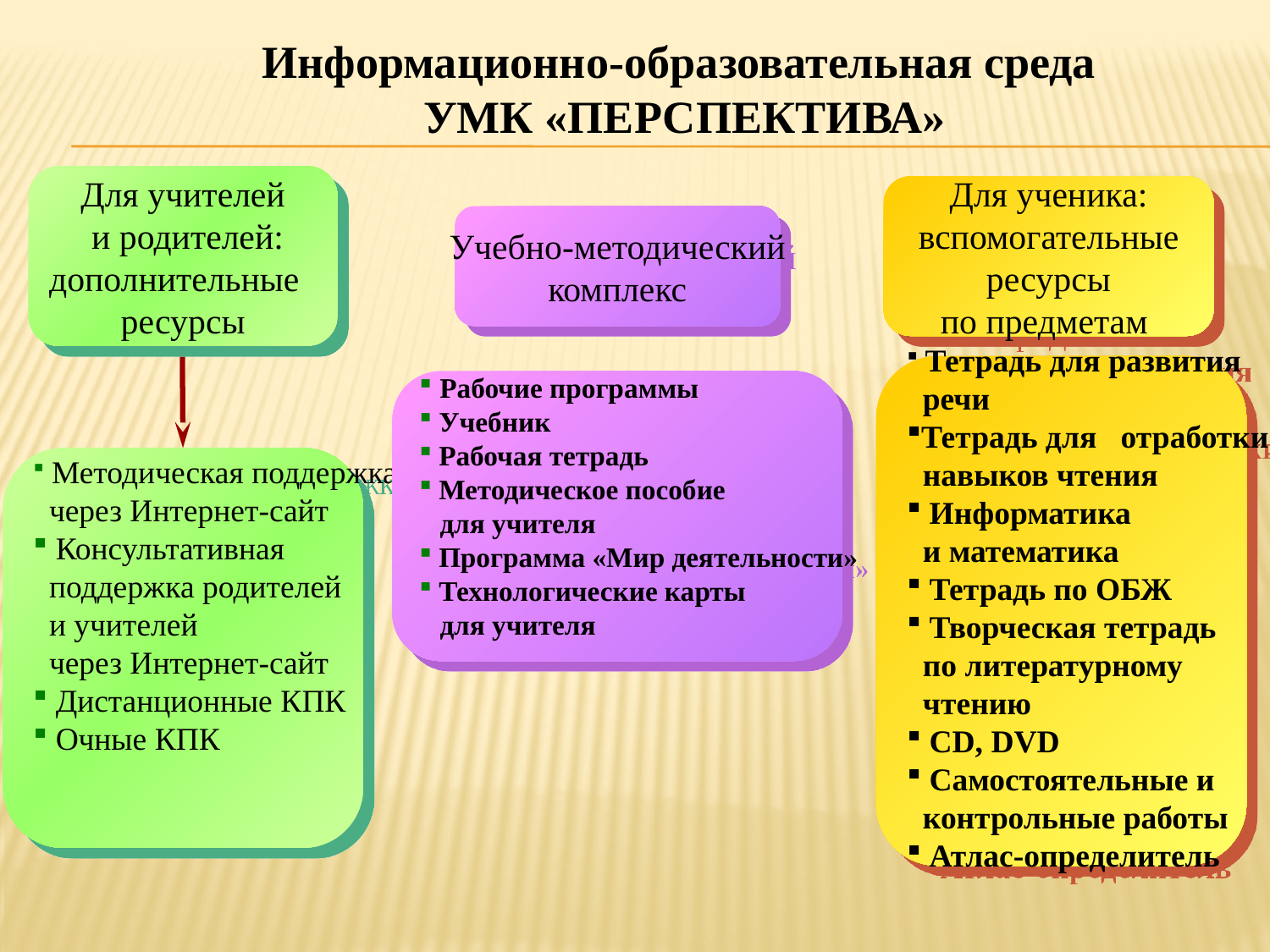

Информационно-образовательная среда
 УМК «ПЕРСПЕКТИВА»

Для учителей
 и родителей:
дополнительные
ресурсы
Для ученика:
вспомогательные
ресурсы
по предметам

Учебно-методический
комплекс

 Тетрадь для развития
  речи
Тетрадь для   отработки
  навыков чтения
 Информатика
  и математика
 Тетрадь по ОБЖ
 Творческая тетрадь
  по литературному
  чтению
 CD, DVD
 Самостоятельные и
  контрольные работы
 Атлас-определитель

 Рабочие программы
 Учебник
 Рабочая тетрадь
 Методическое пособие
   для учителя
 Программа «Мир деятельности»
 Технологические карты
   для учителя

 Методическая поддержка
  через Интернет-сайт
 Консультативная
  поддержка родителей
  и учителей
  через Интернет-сайт
 Дистанционные КПК
 Очные КПК